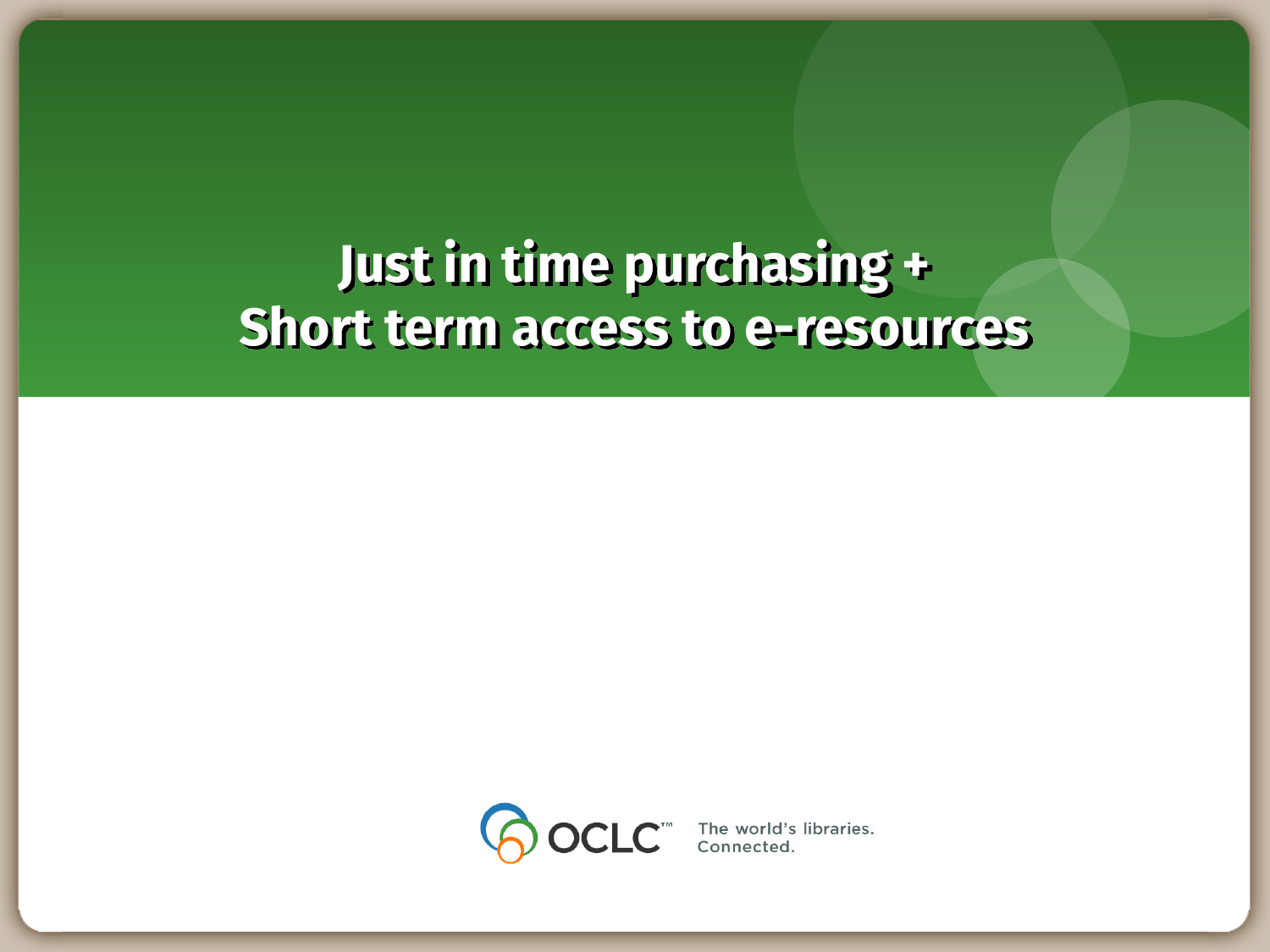

# Just in time purchasing + Short term access to e-resources